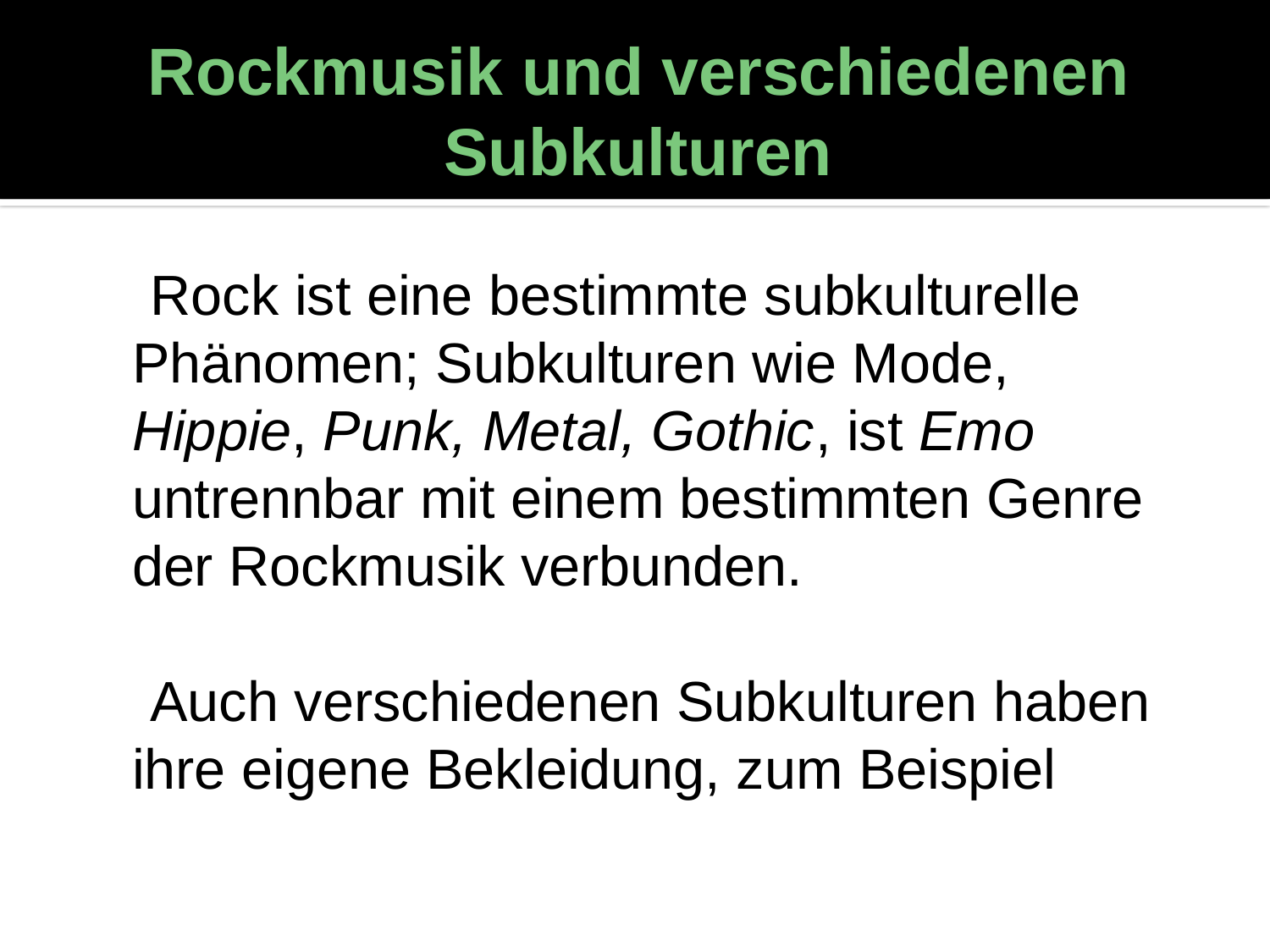

# Rockmusik und verschiedenen Subkulturen
    Rock ist eine bestimmte subkulturelle Phänomen; Subkulturen wie Mode, Hippie, Punk, Metal, Gothic, ist Emo untrennbar mit einem bestimmten Genre der Rockmusik verbunden.

    Auch verschiedenen Subkulturen haben ihre eigene Bekleidung, zum Beispiel